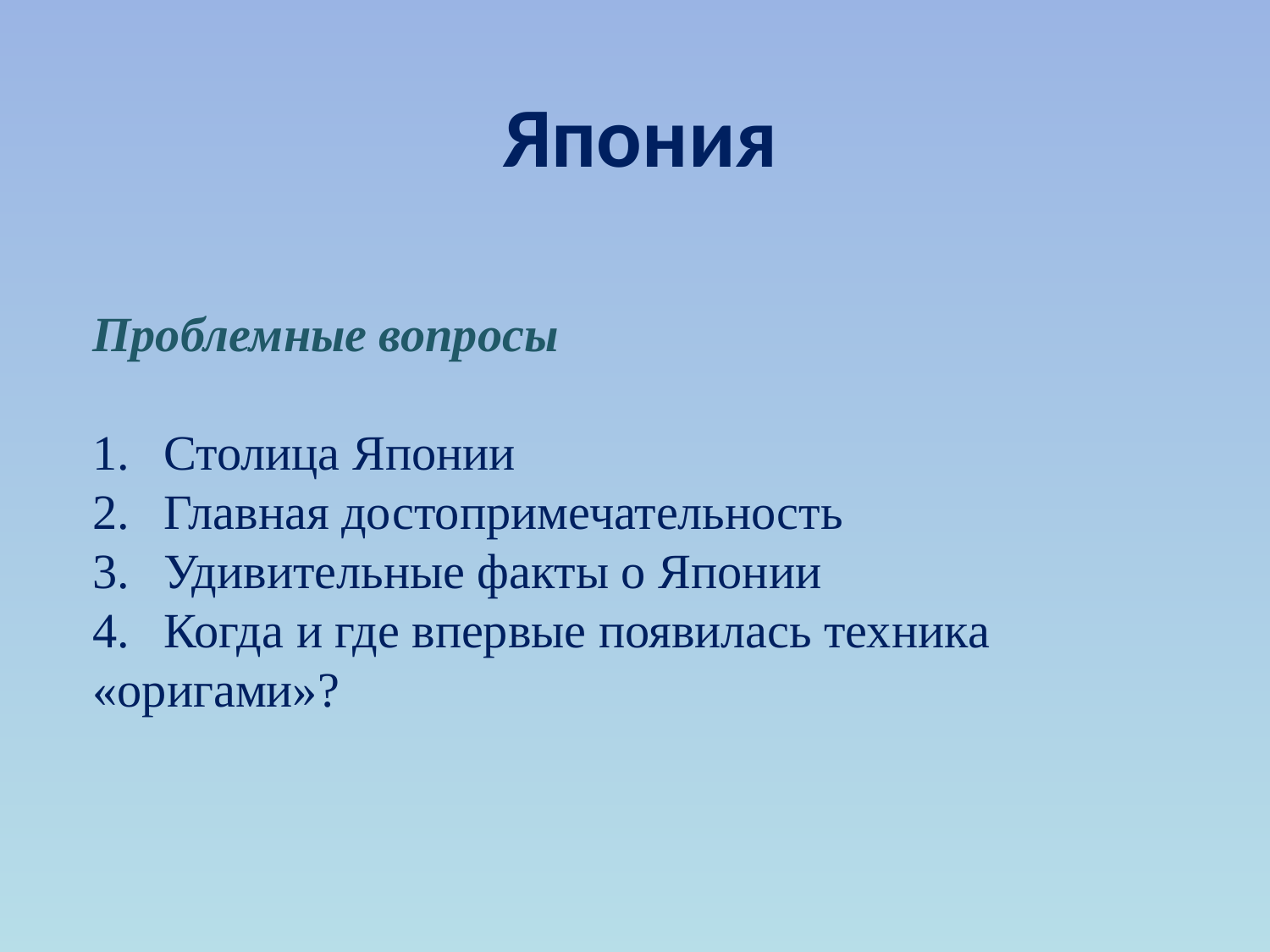

Япония
Проблемные вопросы

Столица Японии
Главная достопримечательность
Удивительные факты о Японии
Когда и где впервые появилась техника
«оригами»?